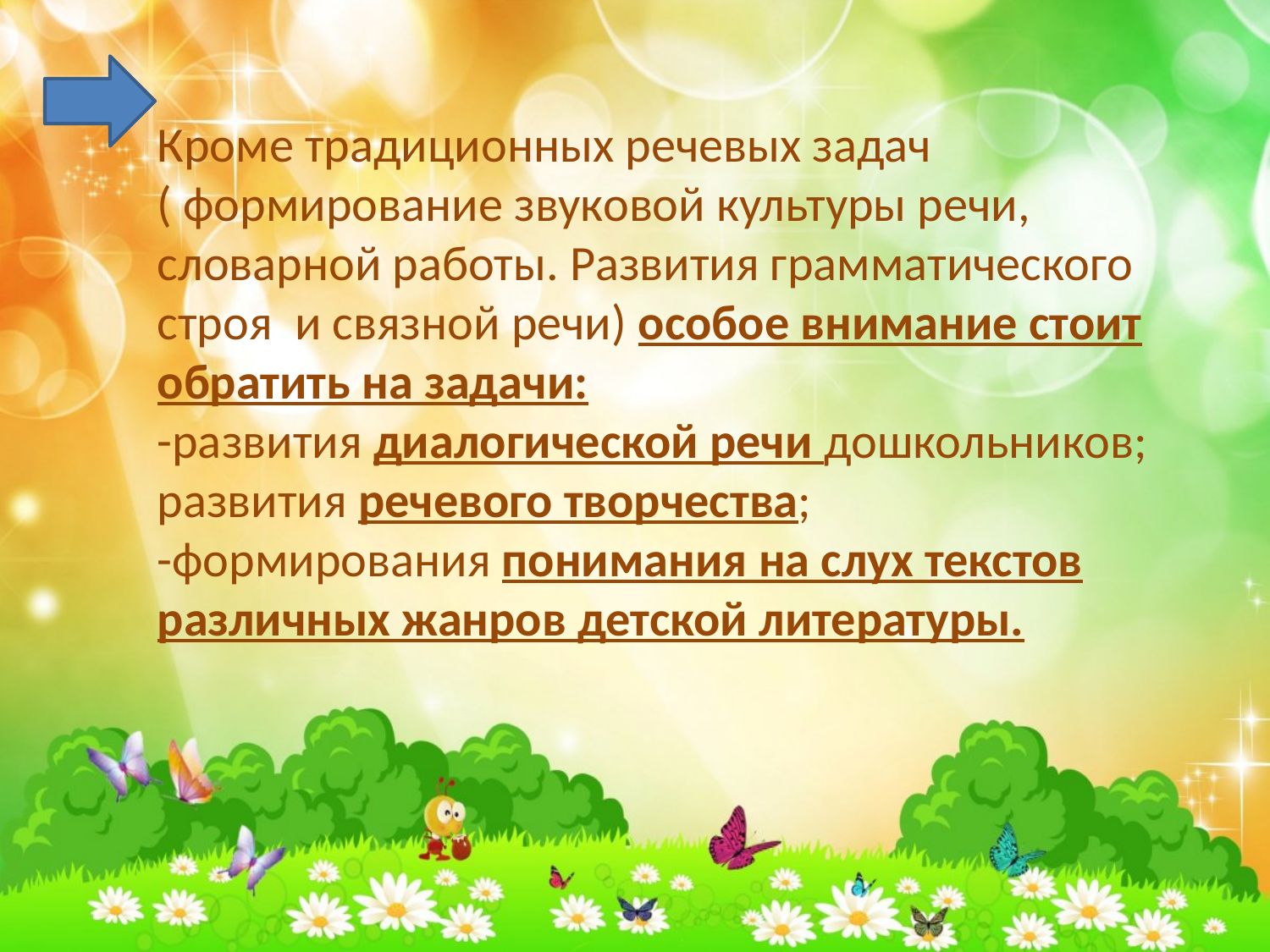

Кроме традиционных речевых задач
( формирование звуковой культуры речи, словарной работы. Развития грамматического строя  и связной речи) особое внимание стоит обратить на задачи:
-развития диалогической речи дошкольников;
развития речевого творчества;
-формирования понимания на слух текстов различных жанров детской литературы.